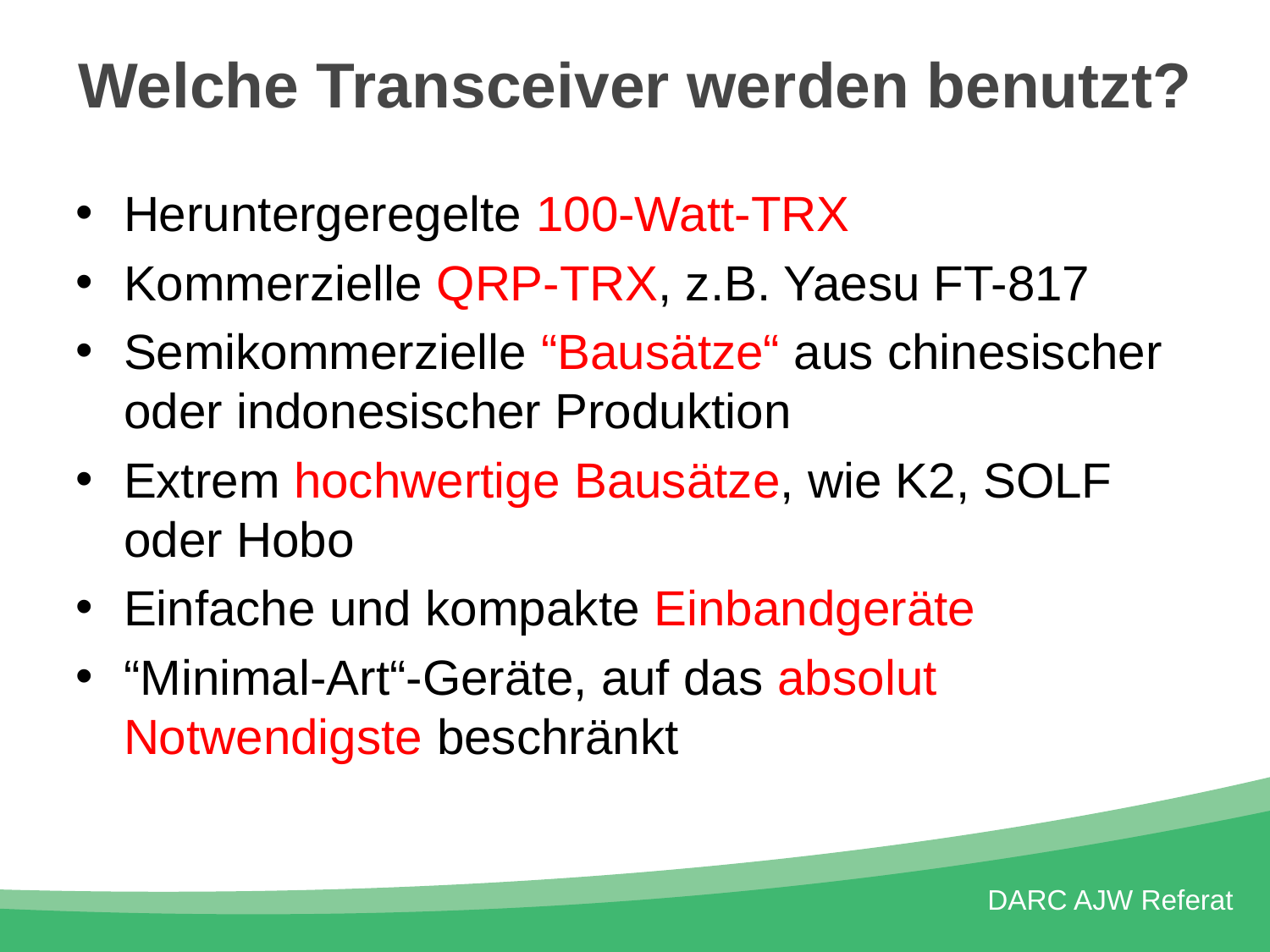

# Welche Transceiver werden benutzt?
Heruntergeregelte 100-Watt-TRX
Kommerzielle QRP-TRX, z.B. Yaesu FT-817
Semikommerzielle “Bausätze“ aus chinesischer oder indonesischer Produktion
Extrem hochwertige Bausätze, wie K2, SOLF oder Hobo
Einfache und kompakte Einbandgeräte
“Minimal-Art“-Geräte, auf das absolut Notwendigste beschränkt